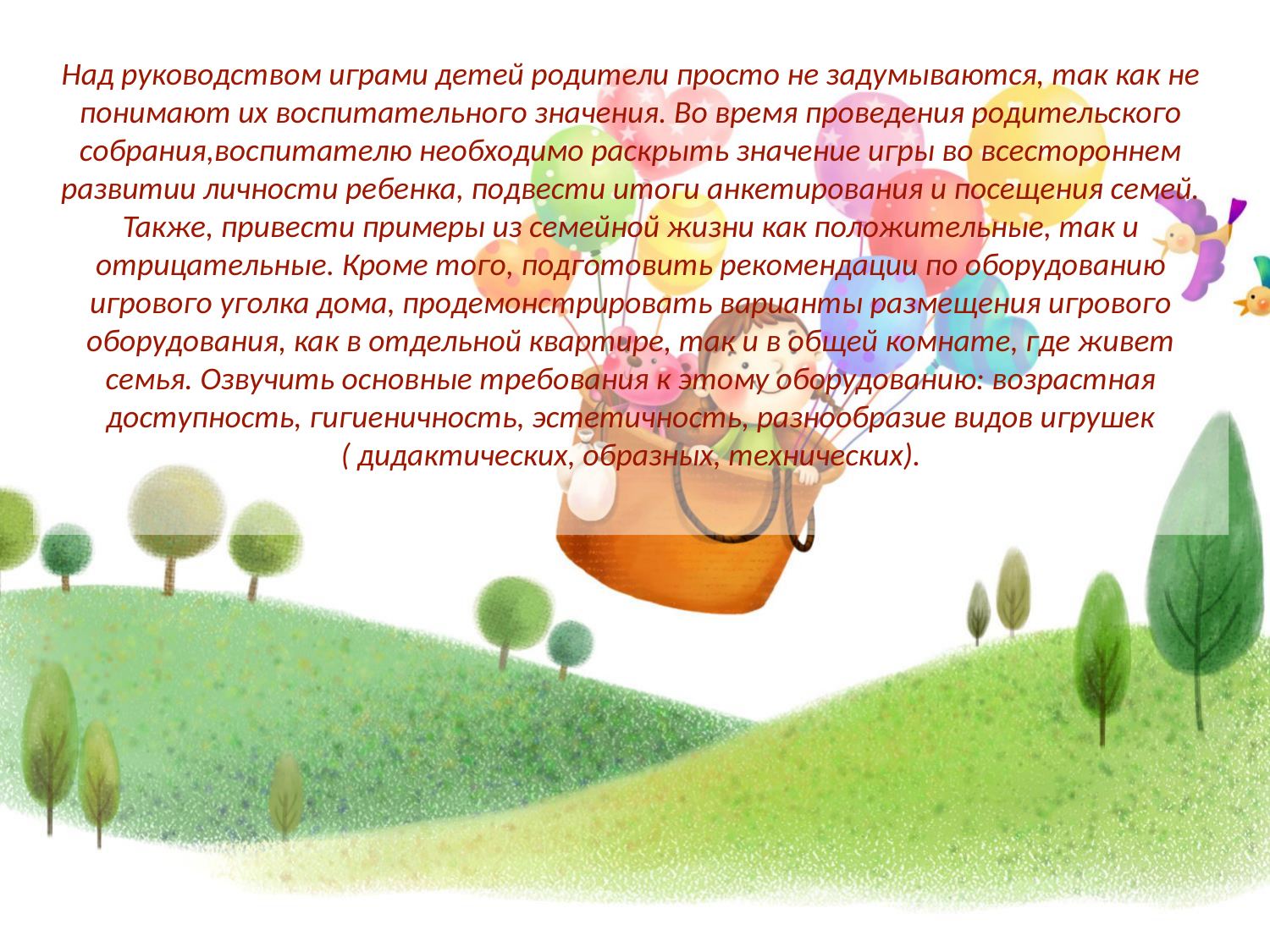

Над руководством играми детей родители просто не задумываются, так как не понимают их воспитательного значения. Во время проведения родительского собрания,воспитателю необходимо раскрыть значение игры во всестороннем развитии личности ребенка, подвести итоги анкетирования и посещения семей. Также, привести примеры из семейной жизни как положительные, так и отрицательные. Кроме того, подготовить рекомендации по оборудованию игрового уголка дома, продемонстрировать варианты размещения игрового оборудования, как в отдельной квартире, так и в общей комнате, где живет семья. Озвучить основные требования к этому оборудованию: возрастная доступность, гигиеничность, эстетичность, разнообразие видов игрушек ( дидактических, образных, технических).